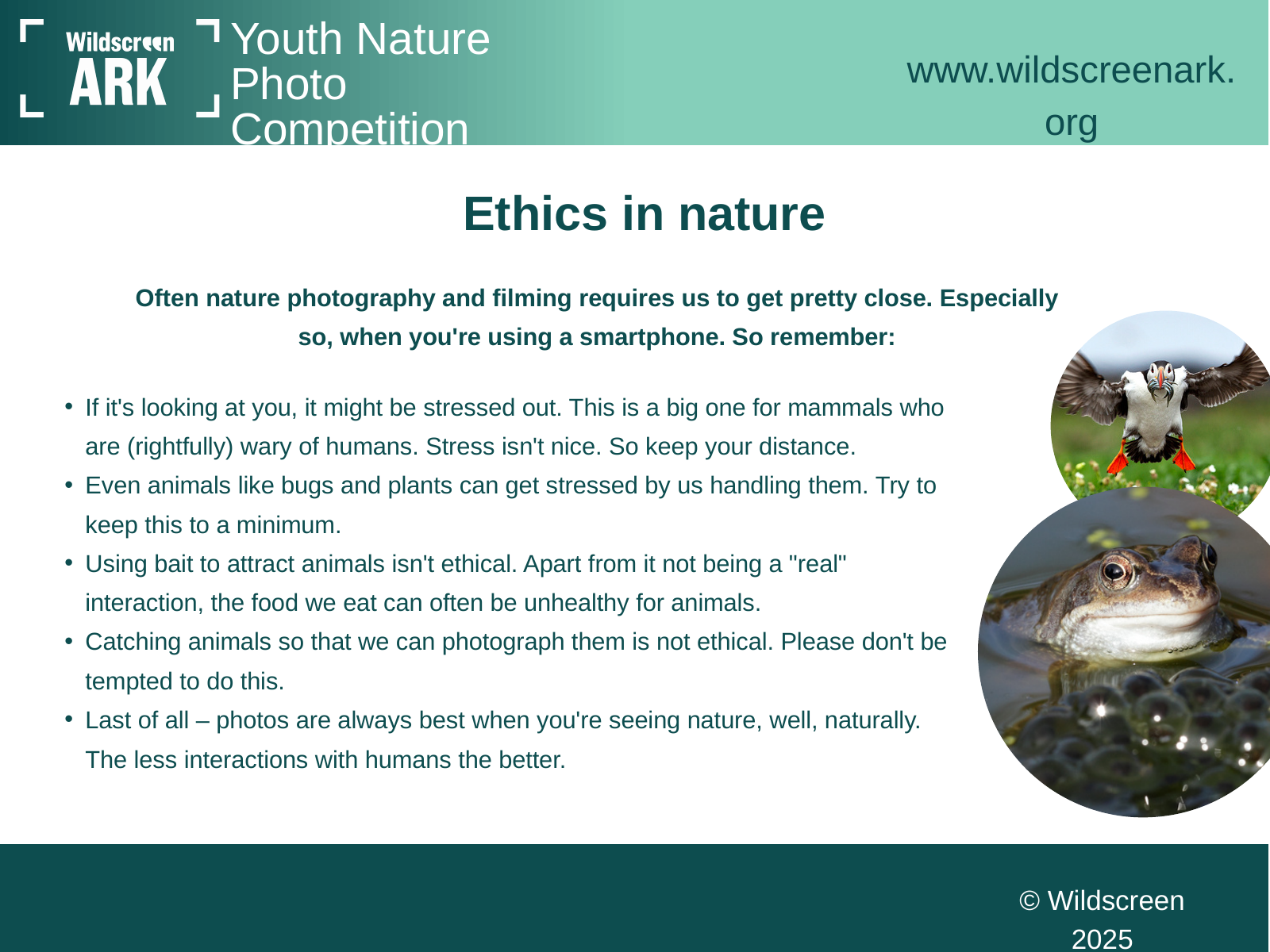

Youth Nature Photo Competition
www.wildscreenark.org
Ethics in nature

Often nature photography and filming requires us to get pretty close. Especially so, when you're using a smartphone. So remember:

If it's looking at you, it might be stressed out. This is a big one for mammals who are (rightfully) wary of humans. Stress isn't nice. So keep your distance.​
Even animals like bugs and plants can get stressed by us handling them. Try to keep this to a minimum.​
Using bait to attract animals isn't ethical. Apart from it not being a "real" interaction, the food we eat can often be unhealthy for animals.​
Catching animals so that we can photograph them is not ethical. Please don't be tempted to do this.
Last of all – photos are always best when you're seeing nature, well, naturally. The less interactions with humans the better.

© Wildscreen 2025